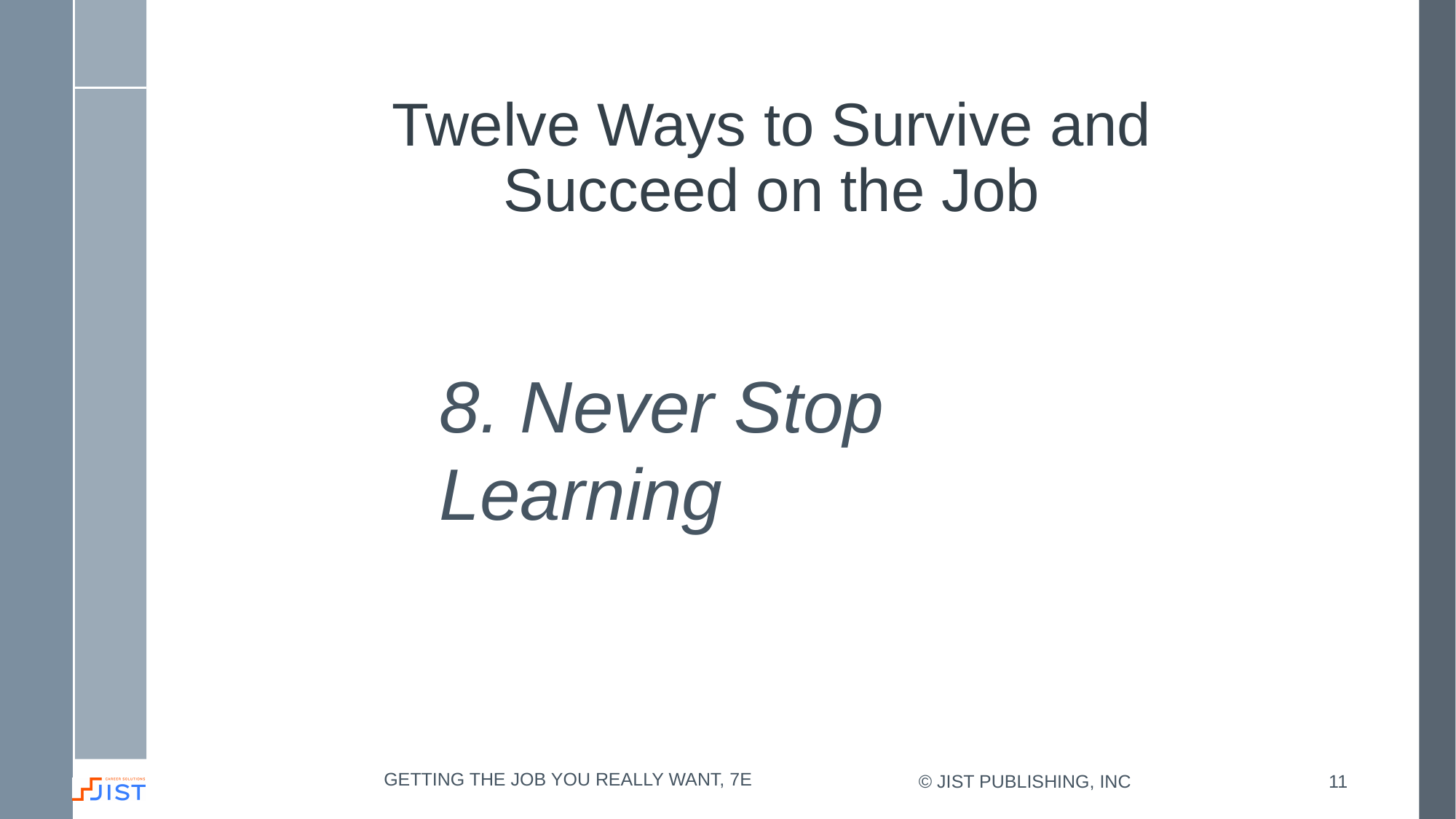

# Twelve Ways to Survive and Succeed on the Job
8. Never Stop Learning
Getting the job you really want, 7e
© JIST Publishing, Inc
11